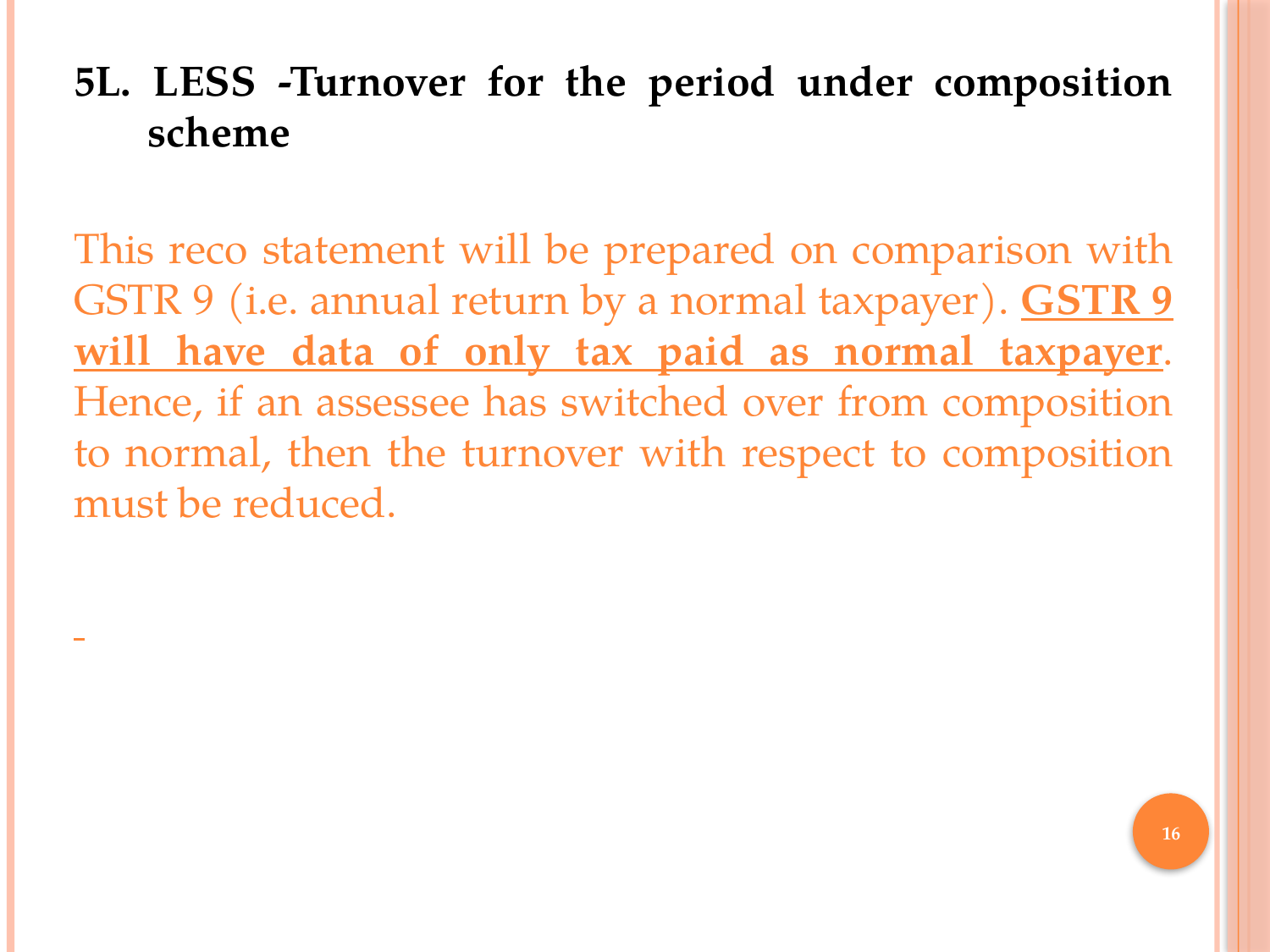

5L. LESS -Turnover for the period under composition scheme

This reco statement will be prepared on comparison with GSTR 9 (i.e. annual return by a normal taxpayer). GSTR 9 will have data of only tax paid as normal taxpayer. Hence, if an assessee has switched over from composition to normal, then the turnover with respect to composition must be reduced.

16